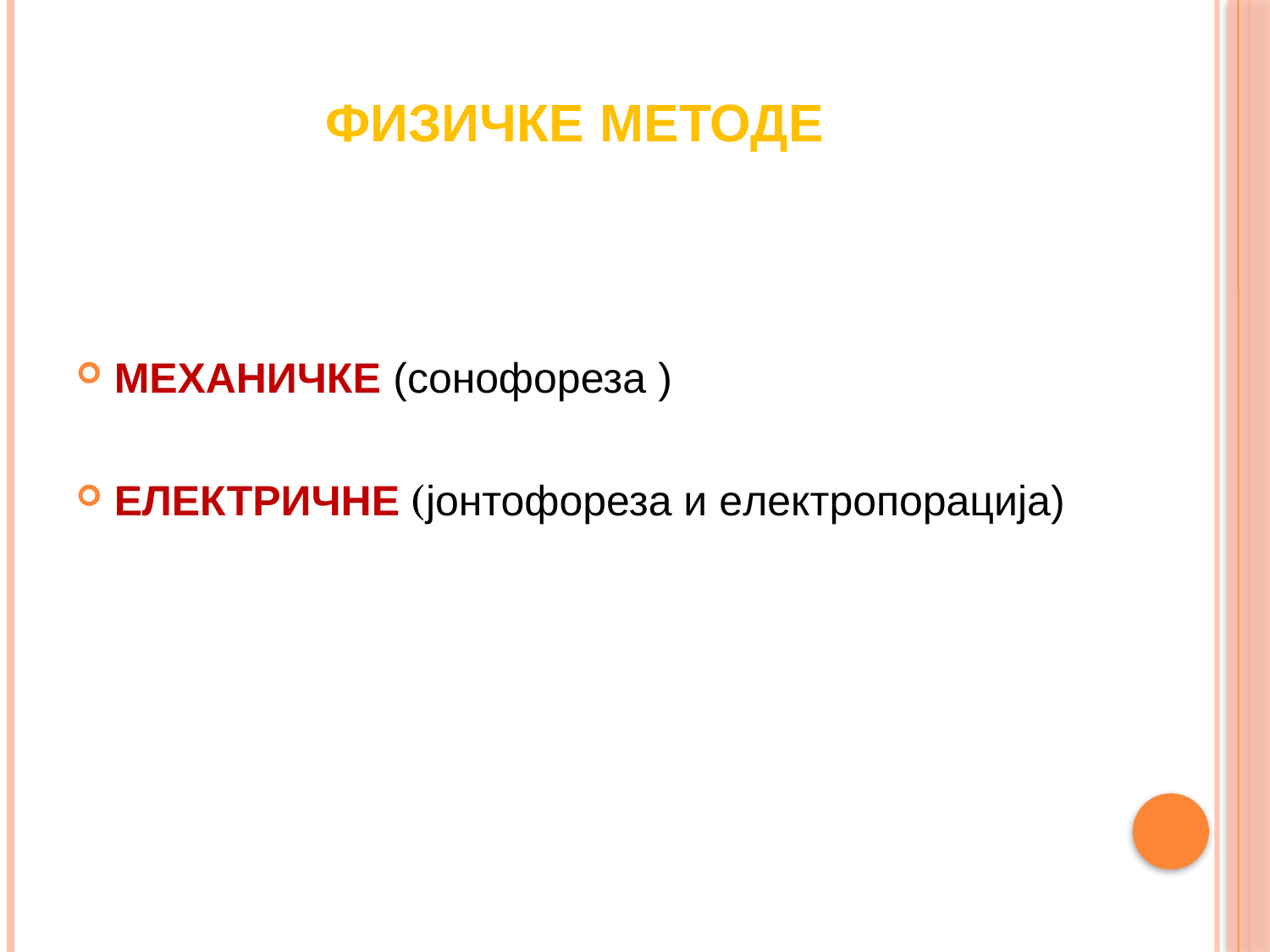

# физичке методе

МЕХАНИЧКЕ (сонофореза )

ЕЛЕКТРИЧНЕ (јонтофореза и електропорација)